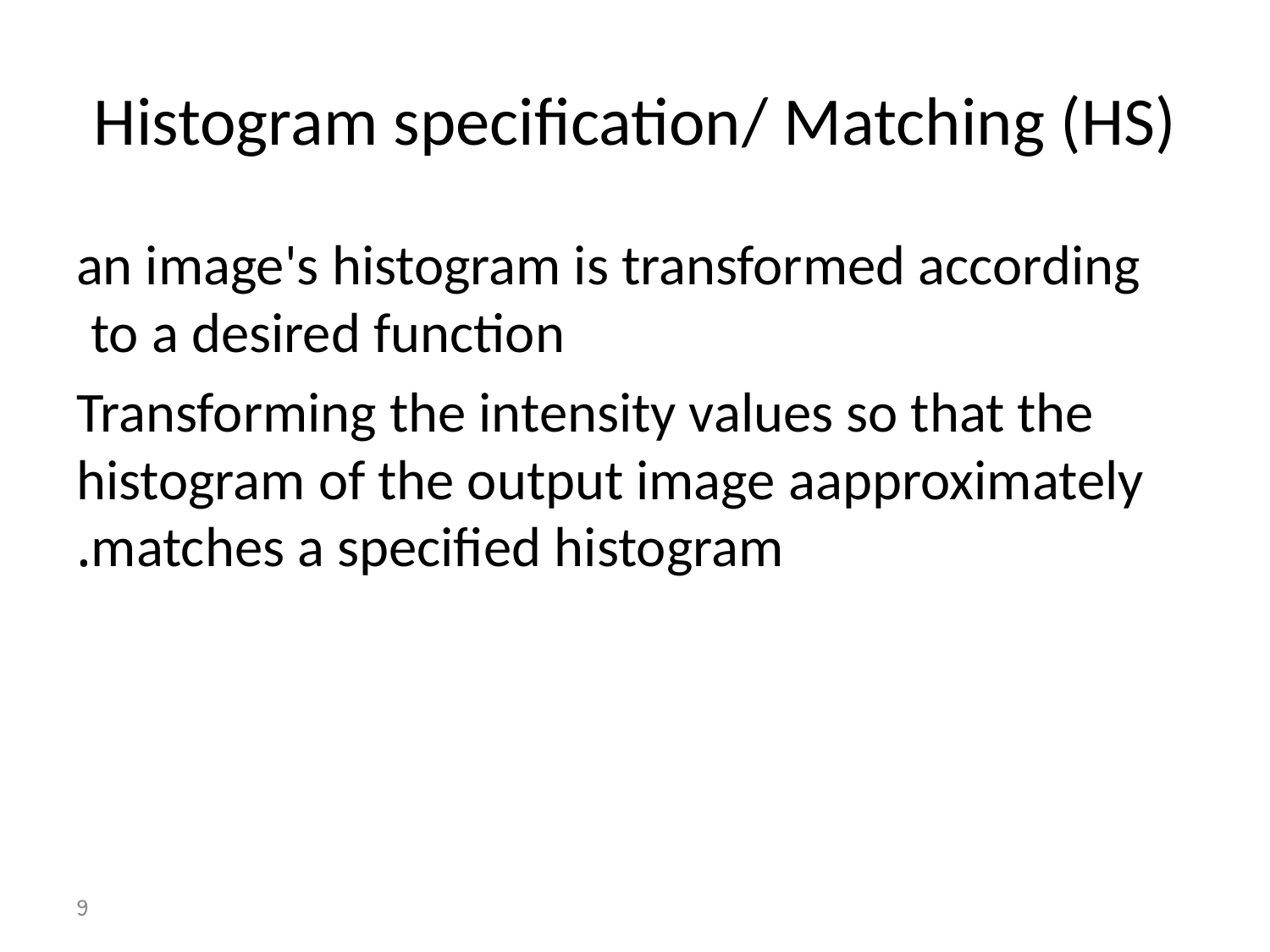

# Histogram specification/ Matching (HS)
an image's histogram is transformed according to a desired function
Transforming the intensity values so that the histogram of the output image aapproximately matches a specified histogram.
9